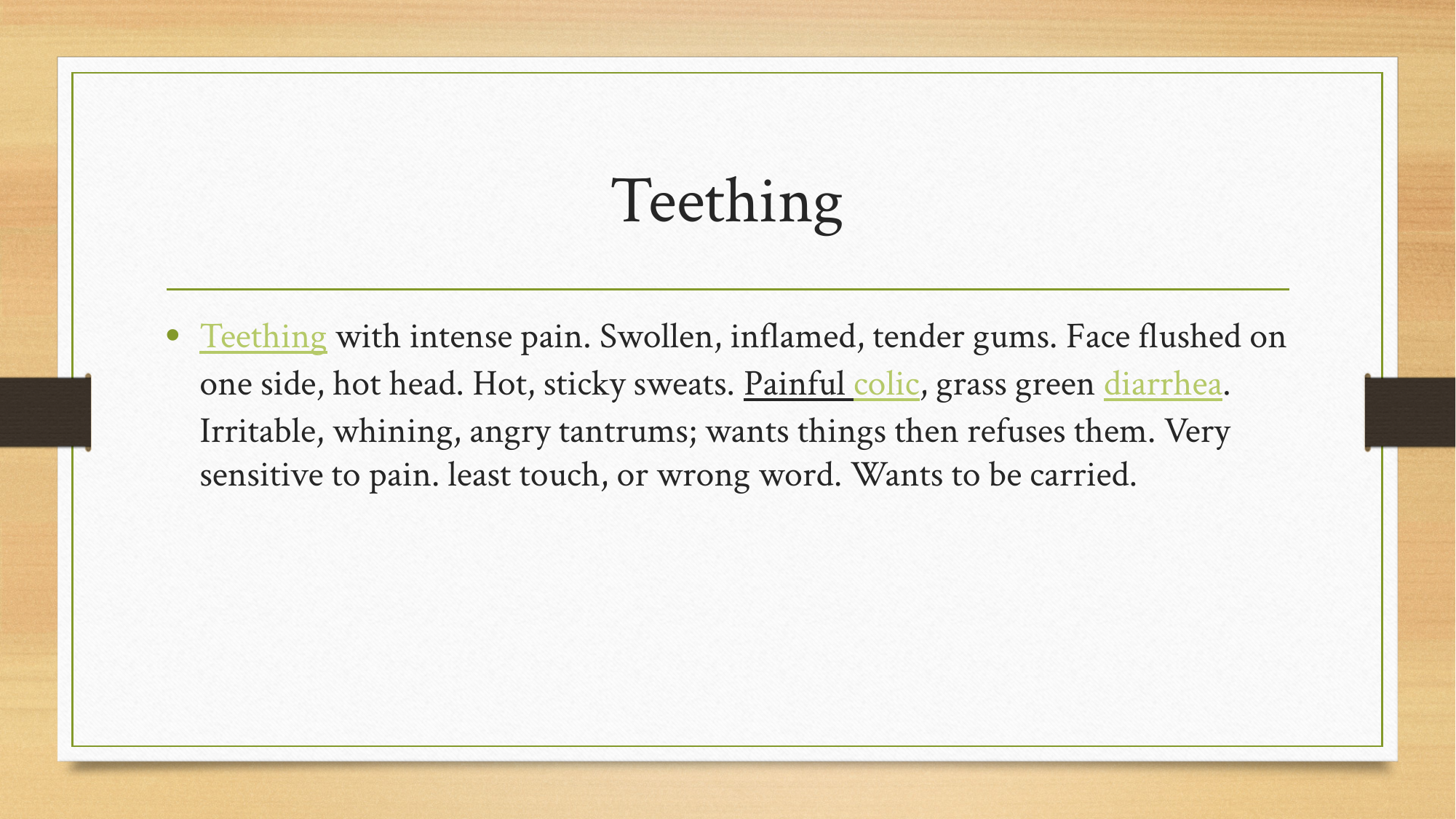

# Teething
Teething with intense pain. Swollen, inflamed, tender gums. Face flushed on one side, hot head. Hot, sticky sweats. Painful colic, grass green diarrhea. Irritable, whining, angry tantrums; wants things then refuses them. Very sensitive to pain. least touch, or wrong word. Wants to be carried.